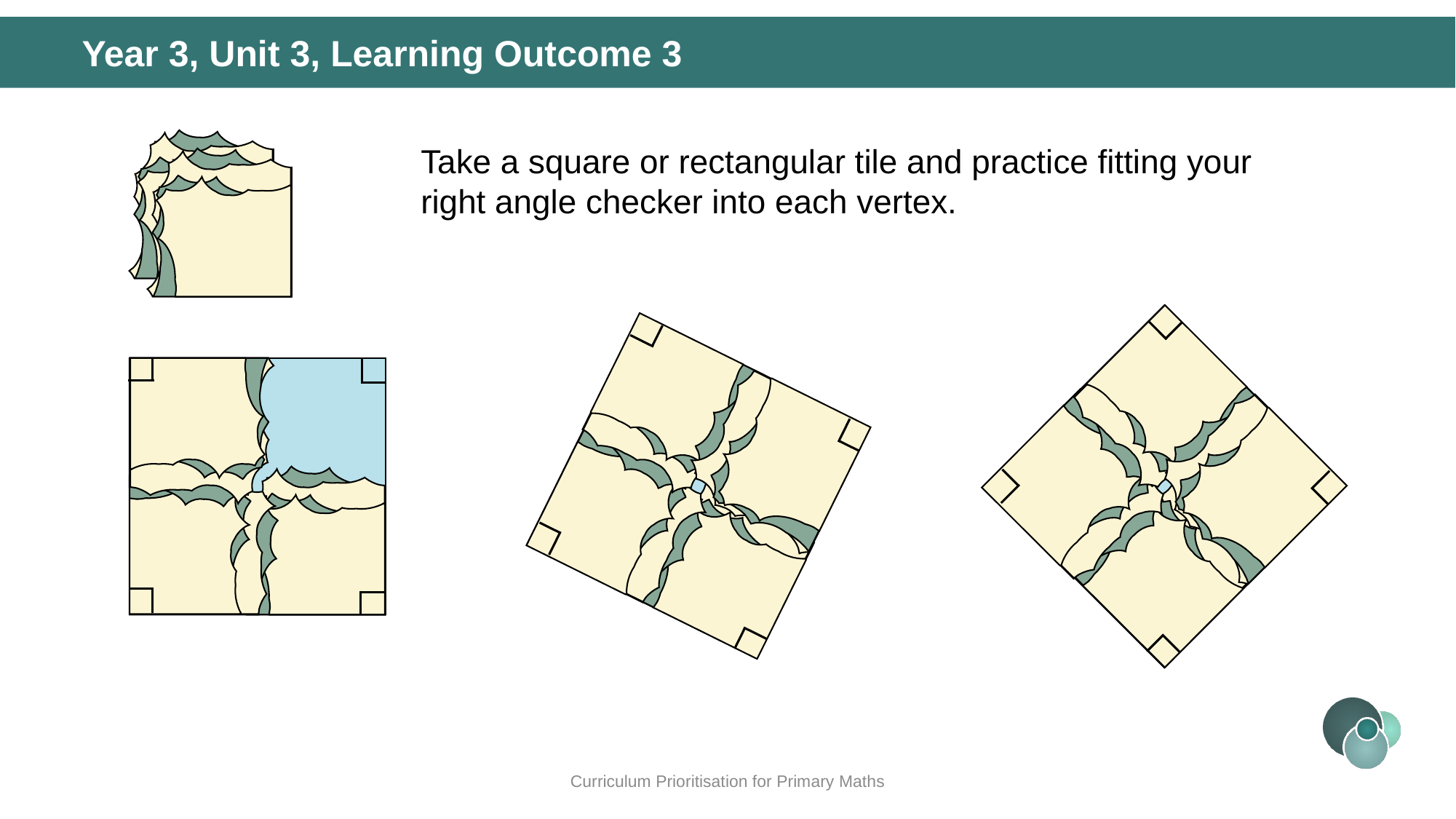

Year 3, Unit 3, Learning Outcome 3

Take a square or rectangular tile and practice fitting your right angle checker into each vertex.

Curriculum Prioritisation for Primary Maths